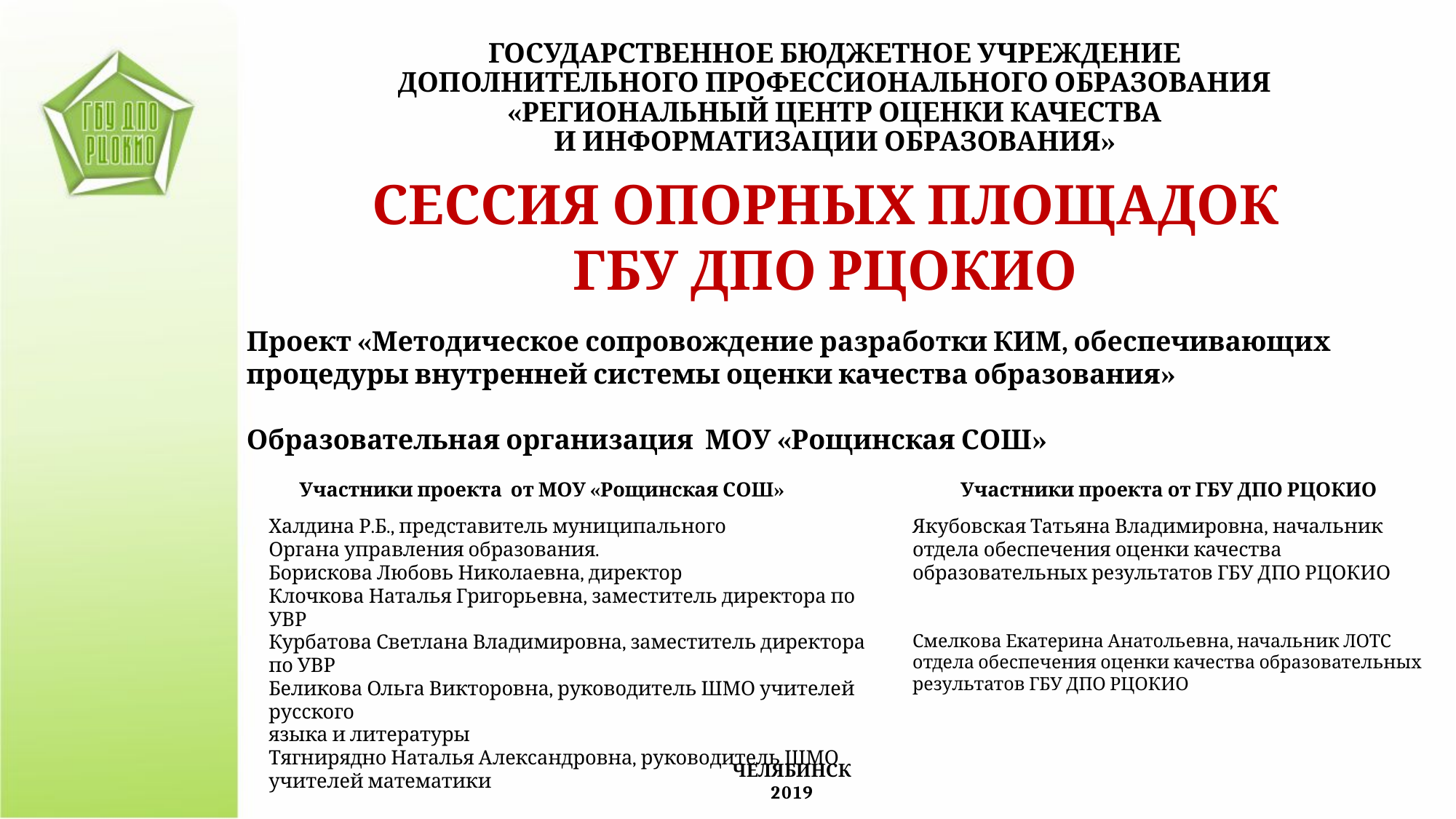

ГОСУДАРСТВЕННОЕ БЮДЖЕТНОЕ УЧРЕЖДЕНИЕ
ДОПОЛНИТЕЛЬНОГО ПРОФЕССИОНАЛЬНОГО ОБРАЗОВАНИЯ
«РЕГИОНАЛЬНЫЙ ЦЕНТР ОЦЕНКИ КАЧЕСТВА
И ИНФОРМАТИЗАЦИИ ОБРАЗОВАНИЯ»

СЕССИЯ ОПОРНЫХ ПЛОЩАДОК
ГБУ ДПО РЦОКИО
Проект «Методическое сопровождение разработки КИМ, обеспечивающих процедуры внутренней системы оценки качества образования»

Образовательная организация  МОУ «Рощинская СОШ»
| Участники проекта от МОУ «Рощинская СОШ» | Участники проекта от ГБУ ДПО РЦОКИО |
| --- | --- |
| Халдина Р.Б., представитель муниципального Органа управления образования. Борискова Любовь Николаевна, директор Клочкова Наталья Григорьевна, заместитель директора по УВР Курбатова Светлана Владимировна, заместитель директора по УВР Беликова Ольга Викторовна, руководитель ШМО учителей русского языка и литературы Тягнирядно Наталья Александровна, руководитель ШМО учителей математики | Якубовская Татьяна Владимировна, начальник отдела обеспечения оценки качества образовательных результатов ГБУ ДПО РЦОКИО Смелкова Екатерина Анатольевна, начальник ЛОТС отдела обеспечения оценки качества образовательных результатов ГБУ ДПО РЦОКИО |
|  |  |
ЧЕЛЯБИНСК
2019